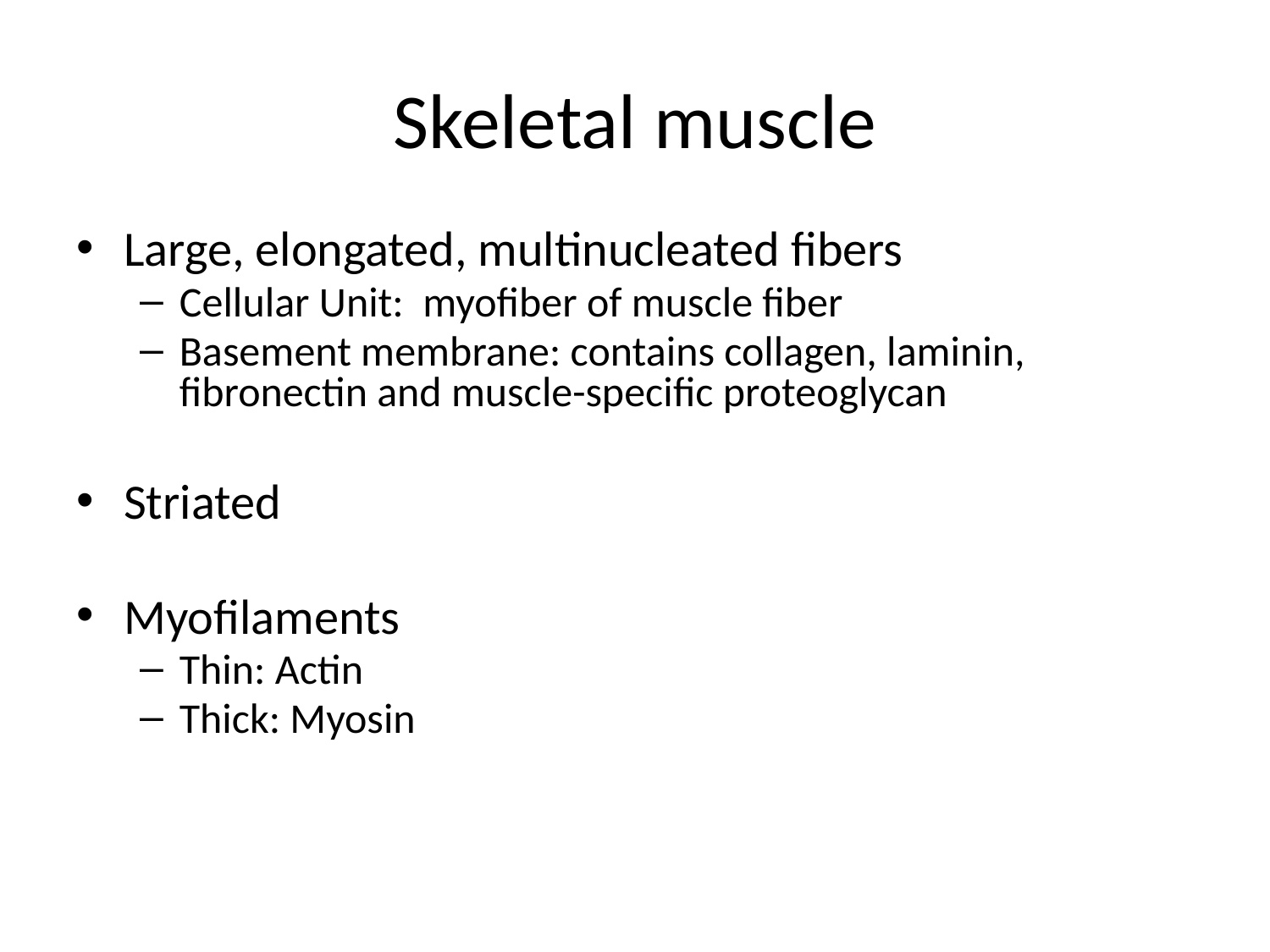

# Skeletal muscle
Large, elongated, multinucleated fibers
Cellular Unit:  myofiber of muscle fiber
Basement membrane: contains collagen, laminin, fibronectin and muscle-specific proteoglycan

Striated

Myofilaments
Thin: Actin
Thick: Myosin